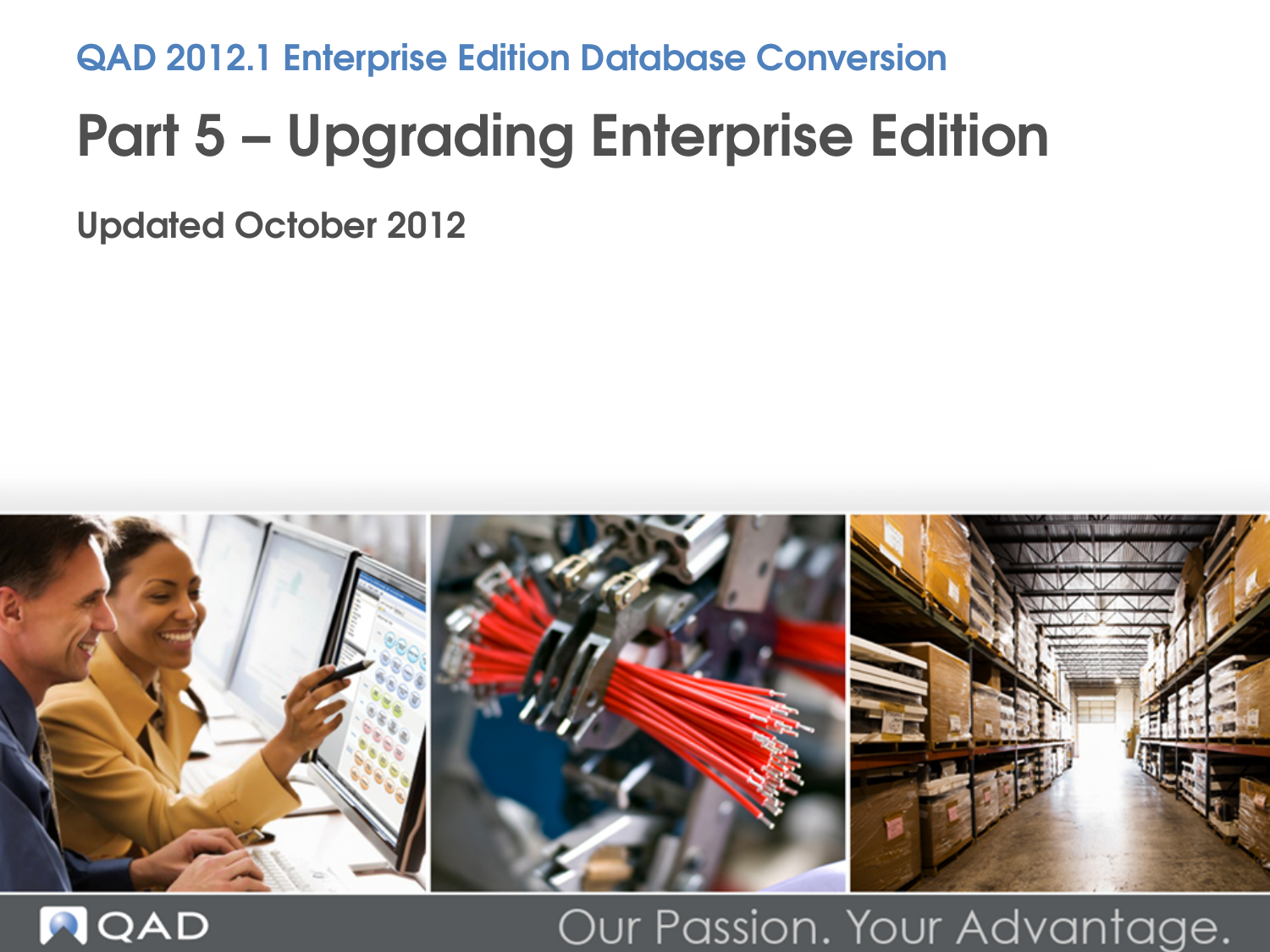

QAD 2012.1 Enterprise Edition Database Conversion
# Part 5 – Upgrading Enterprise Edition
Updated October 2012